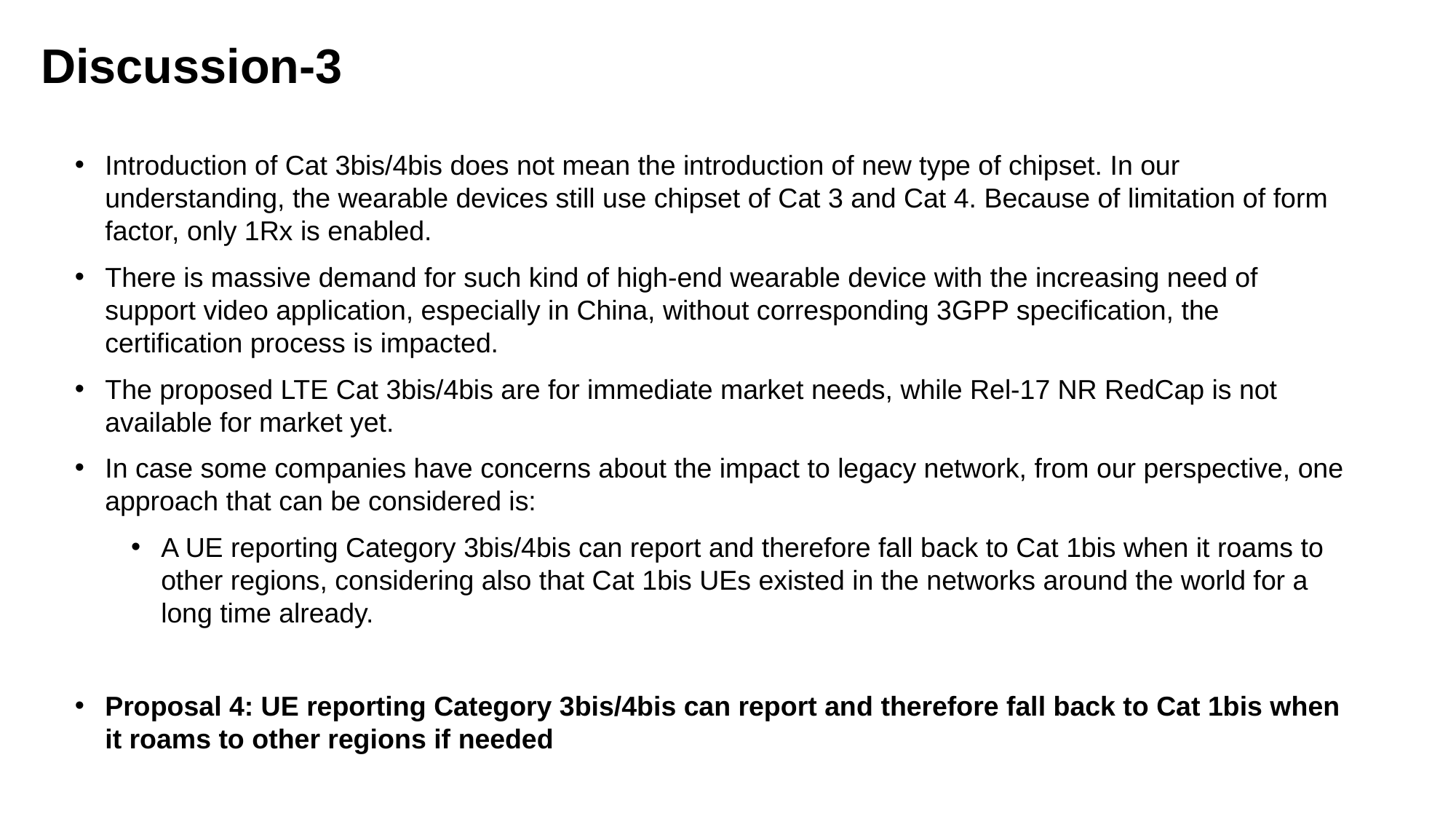

Discussion-3
Introduction of Cat 3bis/4bis does not mean the introduction of new type of chipset. In our understanding, the wearable devices still use chipset of Cat 3 and Cat 4. Because of limitation of form factor, only 1Rx is enabled.
There is massive demand for such kind of high-end wearable device with the increasing need of support video application, especially in China, without corresponding 3GPP specification, the certification process is impacted.
The proposed LTE Cat 3bis/4bis are for immediate market needs, while Rel-17 NR RedCap is not available for market yet.
In case some companies have concerns about the impact to legacy network, from our perspective, one approach that can be considered is:
A UE reporting Category 3bis/4bis can report and therefore fall back to Cat 1bis when it roams to other regions, considering also that Cat 1bis UEs existed in the networks around the world for a long time already.

Proposal 4: UE reporting Category 3bis/4bis can report and therefore fall back to Cat 1bis when it roams to other regions if needed